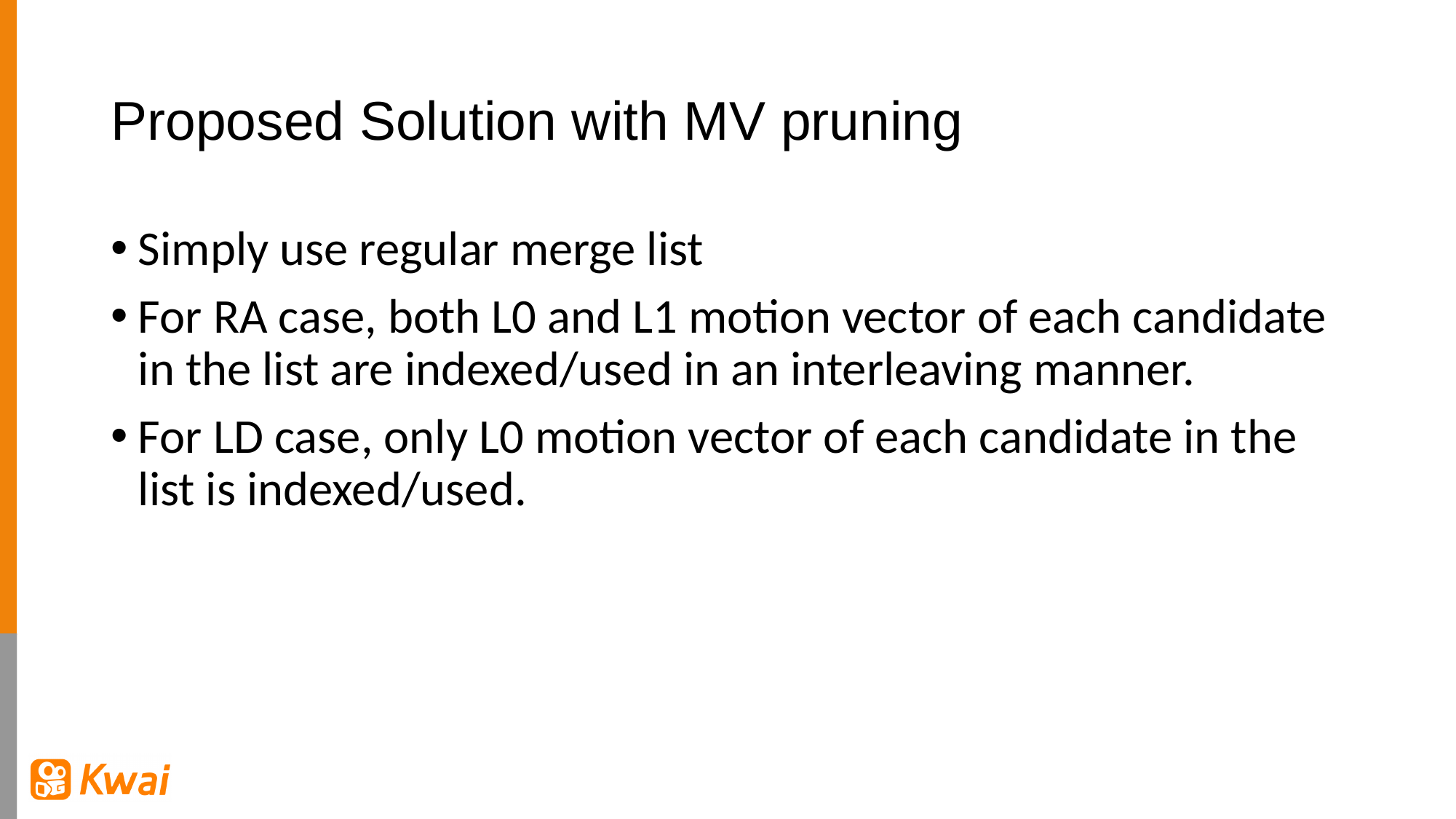

# Proposed Solution with MV pruning
Simply use regular merge list
For RA case, both L0 and L1 motion vector of each candidate in the list are indexed/used in an interleaving manner.
For LD case, only L0 motion vector of each candidate in the list is indexed/used.